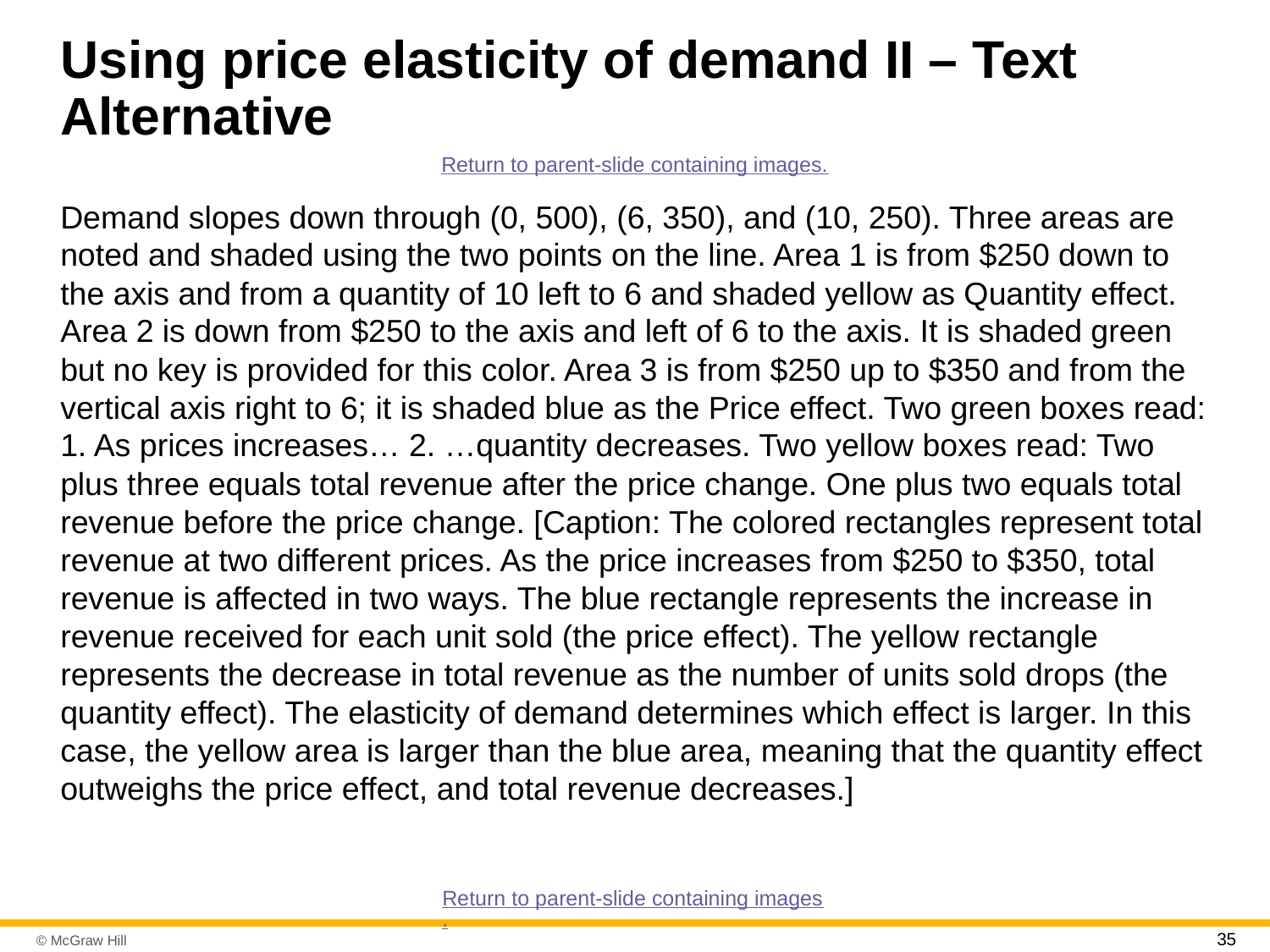

# Using price elasticity of demand II – Text Alternative
Return to parent-slide containing images.
Demand slopes down through (0, 500), (6, 350), and (10, 250). Three areas are noted and shaded using the two points on the line. Area 1 is from $250 down to the axis and from a quantity of 10 left to 6 and shaded yellow as Quantity effect. Area 2 is down from $250 to the axis and left of 6 to the axis. It is shaded green but no key is provided for this color. Area 3 is from $250 up to $350 and from the vertical axis right to 6; it is shaded blue as the Price effect. Two green boxes read: 1. As prices increases… 2. …quantity decreases. Two yellow boxes read: Two plus three equals total revenue after the price change. One plus two equals total revenue before the price change. [Caption: The colored rectangles represent total revenue at two different prices. As the price increases from $250 to $350, total revenue is affected in two ways. The blue rectangle represents the increase in revenue received for each unit sold (the price effect). The yellow rectangle represents the decrease in total revenue as the number of units sold drops (the quantity effect). The elasticity of demand determines which effect is larger. In this case, the yellow area is larger than the blue area, meaning that the quantity effect outweighs the price effect, and total revenue decreases.]
Return to parent-slide containing images.